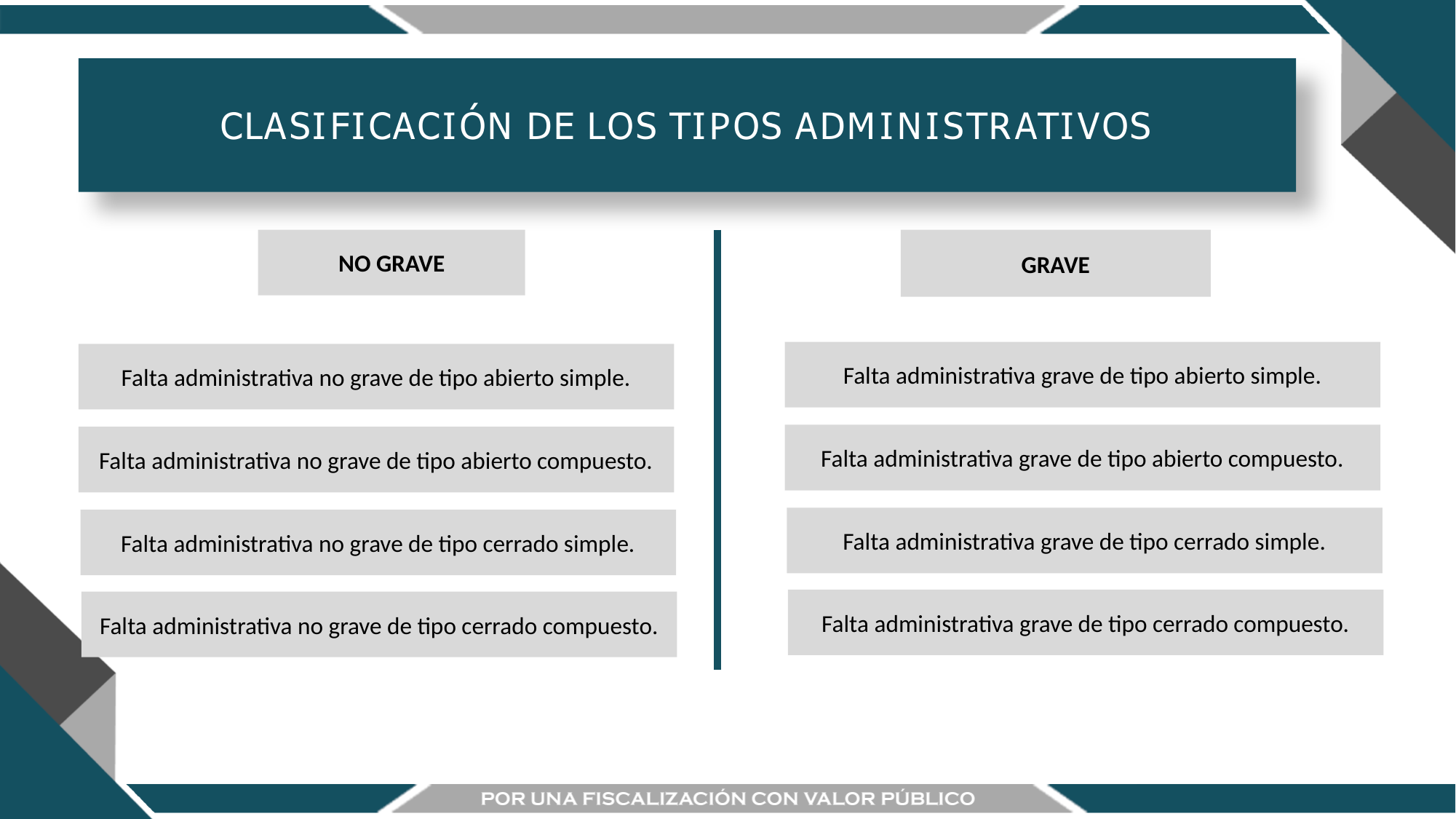

CLASIFICACIÓN DE LOS TIPOS ADMINISTRATIVOS
NO GRAVE
GRAVE
Falta administrativa grave de tipo abierto simple.
Falta administrativa no grave de tipo abierto simple.
Falta administrativa grave de tipo abierto compuesto.
Falta administrativa no grave de tipo abierto compuesto.
Falta administrativa grave de tipo cerrado simple.
Falta administrativa no grave de tipo cerrado simple.
Falta administrativa grave de tipo cerrado compuesto.
Falta administrativa no grave de tipo cerrado compuesto.